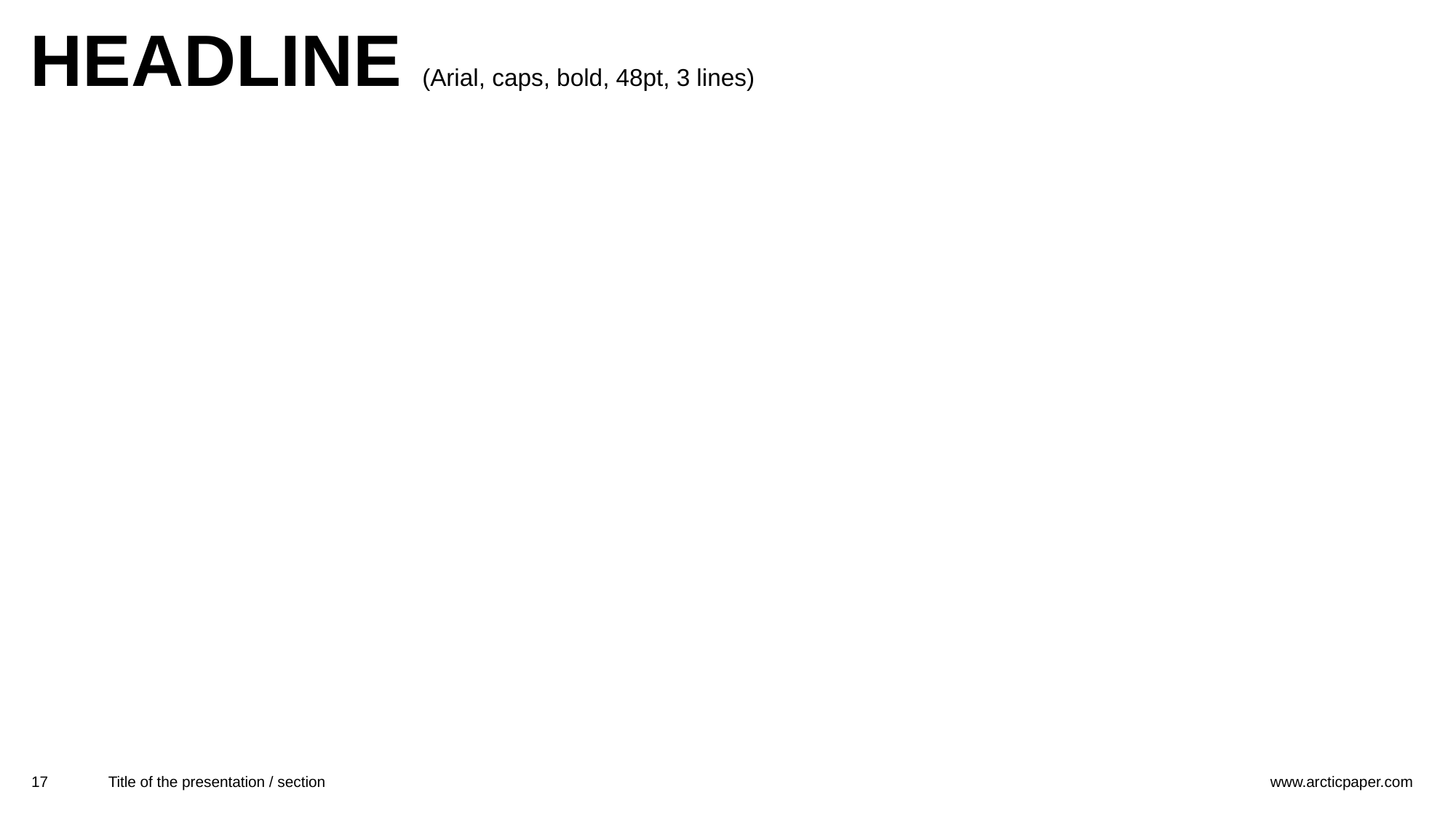

# Headline (Arial, caps, bold, 48pt, 3 lines)
17
Title of the presentation / section
www.arcticpaper.com